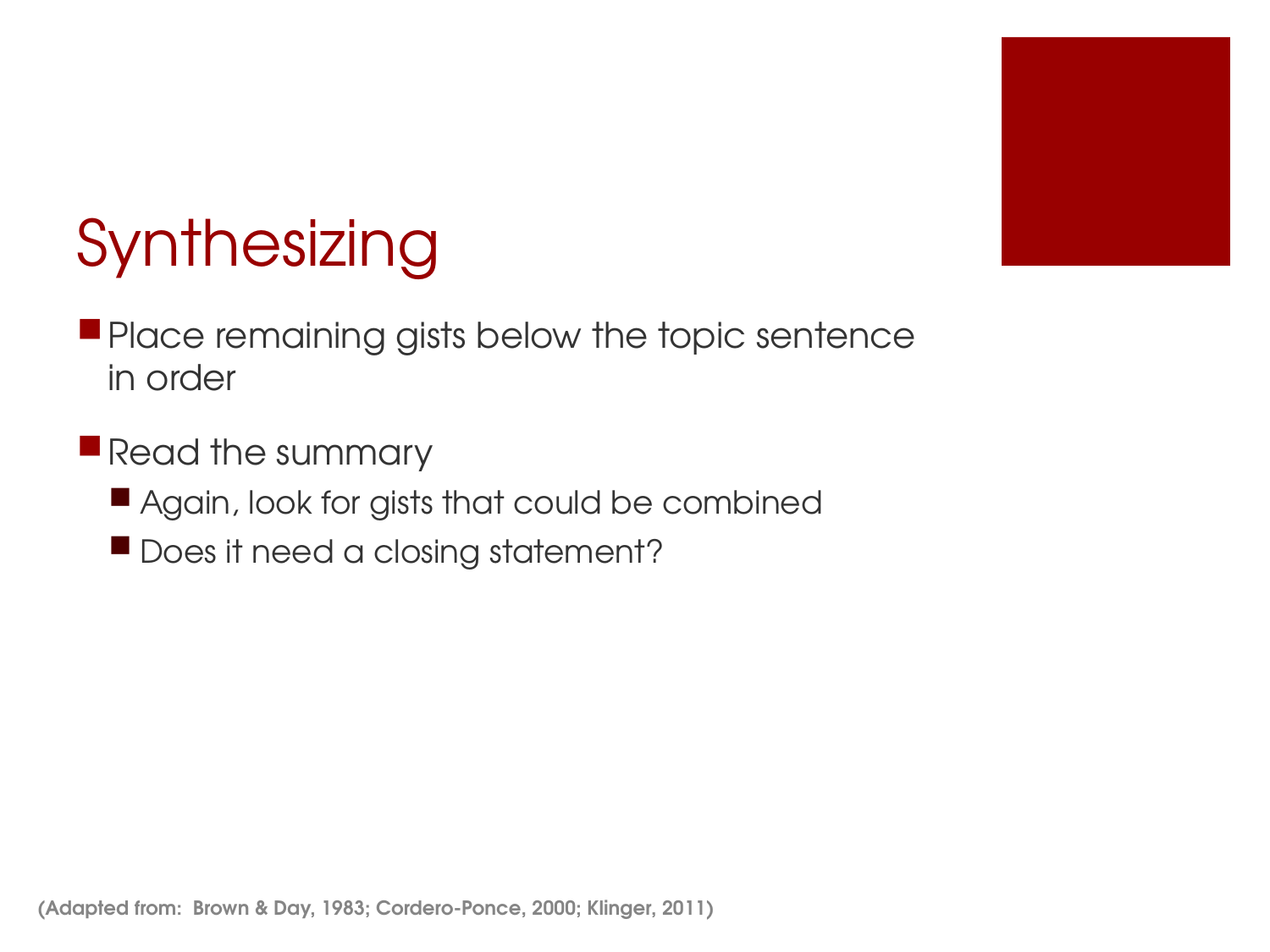

# Synthesizing
Place remaining gists below the topic sentence in order
Read the summary
Again, look for gists that could be combined
Does it need a closing statement?

(Adapted from:  Brown & Day, 1983; Cordero-Ponce, 2000; Klinger, 2011)